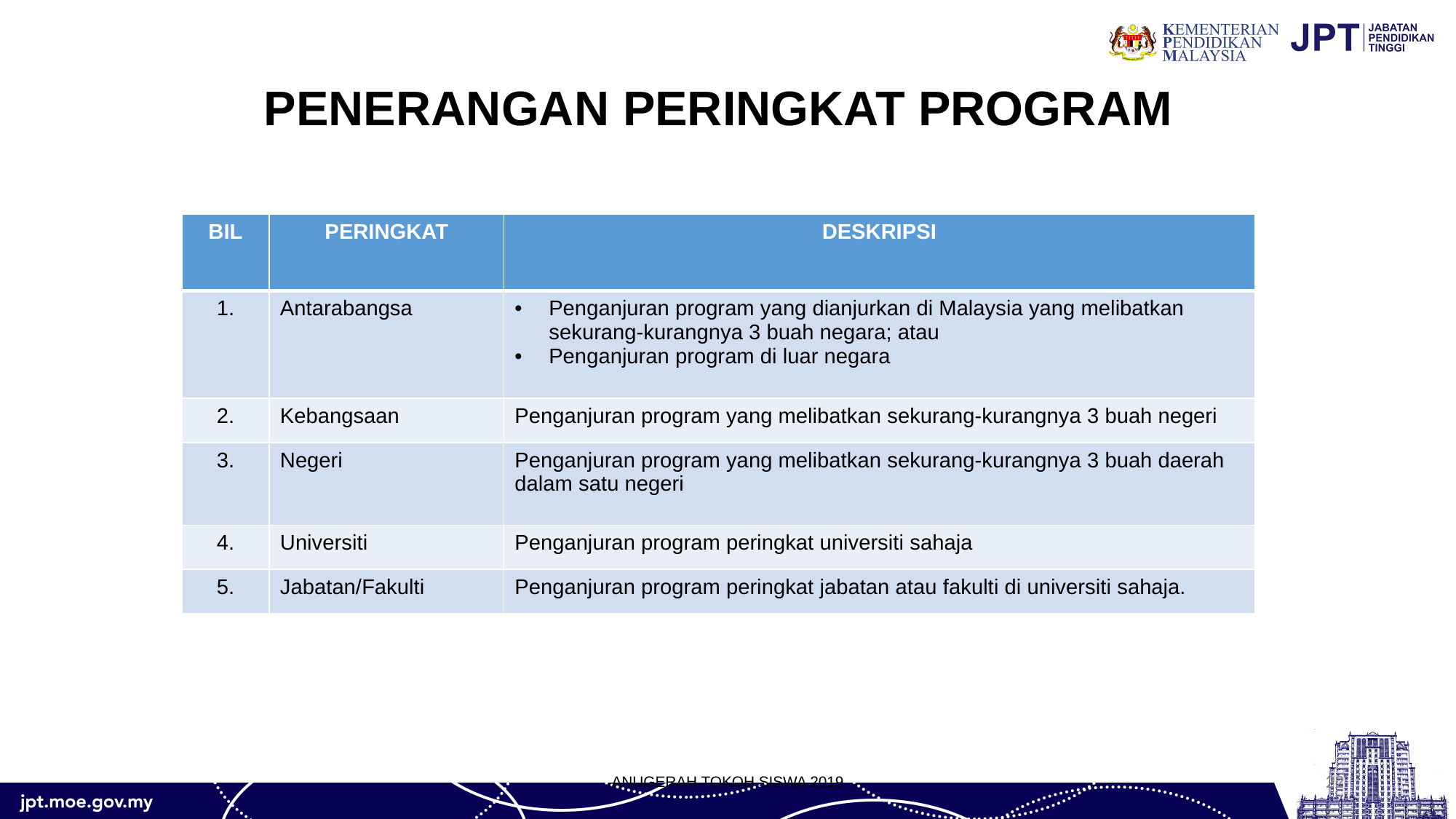

# PENERANGAN PERINGKAT PROGRAM
| BIL | PERINGKAT | DESKRIPSI |
| --- | --- | --- |
| 1. | Antarabangsa | Penganjuran program yang dianjurkan di Malaysia yang melibatkan sekurang-kurangnya 3 buah negara; atau Penganjuran program di luar negara |
| 2. | Kebangsaan | Penganjuran program yang melibatkan sekurang-kurangnya 3 buah negeri |
| 3. | Negeri | Penganjuran program yang melibatkan sekurang-kurangnya 3 buah daerah dalam satu negeri |
| 4. | Universiti | Penganjuran program peringkat universiti sahaja |
| 5. | Jabatan/Fakulti | Penganjuran program peringkat jabatan atau fakulti di universiti sahaja. |
ANUGERAH TOKOH SISWA 2019
22